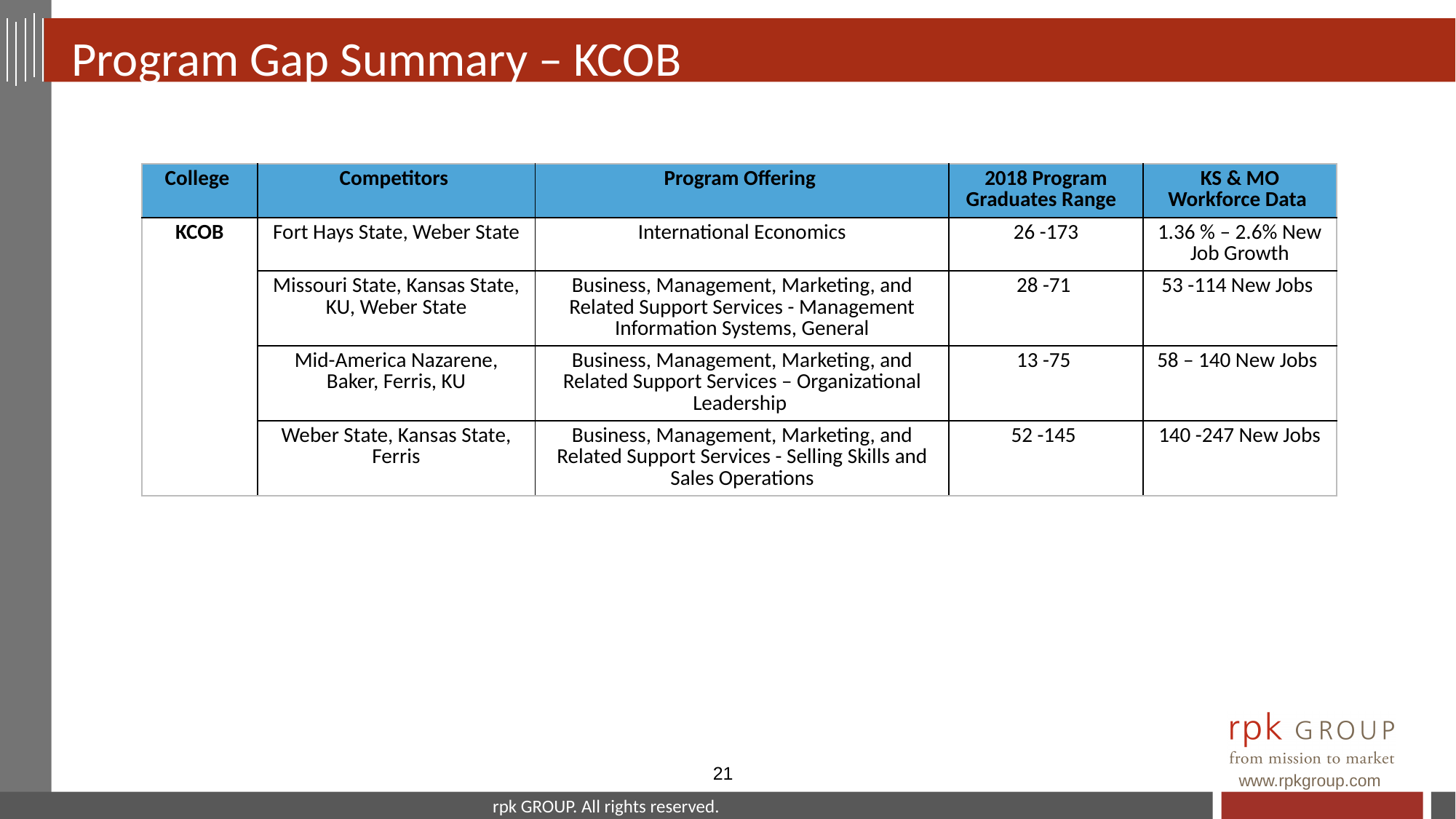

# Program Gap Summary – KCOB
| College | Competitors | Program Offering | 2018 Program Graduates Range | KS & MO Workforce Data |
| --- | --- | --- | --- | --- |
| KCOB | Fort Hays State, Weber State | International Economics | 26 -173 | 1.36 % – 2.6% New Job Growth |
|  | Missouri State, Kansas State, KU, Weber State | Business, Management, Marketing, and Related Support Services - Management Information Systems, General | 28 -71 | 53 -114 New Jobs |
|  | Mid-America Nazarene, Baker, Ferris, KU | Business, Management, Marketing, and Related Support Services – Organizational Leadership | 13 -75 | 58 – 140 New Jobs |
|  | Weber State, Kansas State, Ferris | Business, Management, Marketing, and Related Support Services - Selling Skills and Sales Operations | 52 -145 | 140 -247 New Jobs |
21